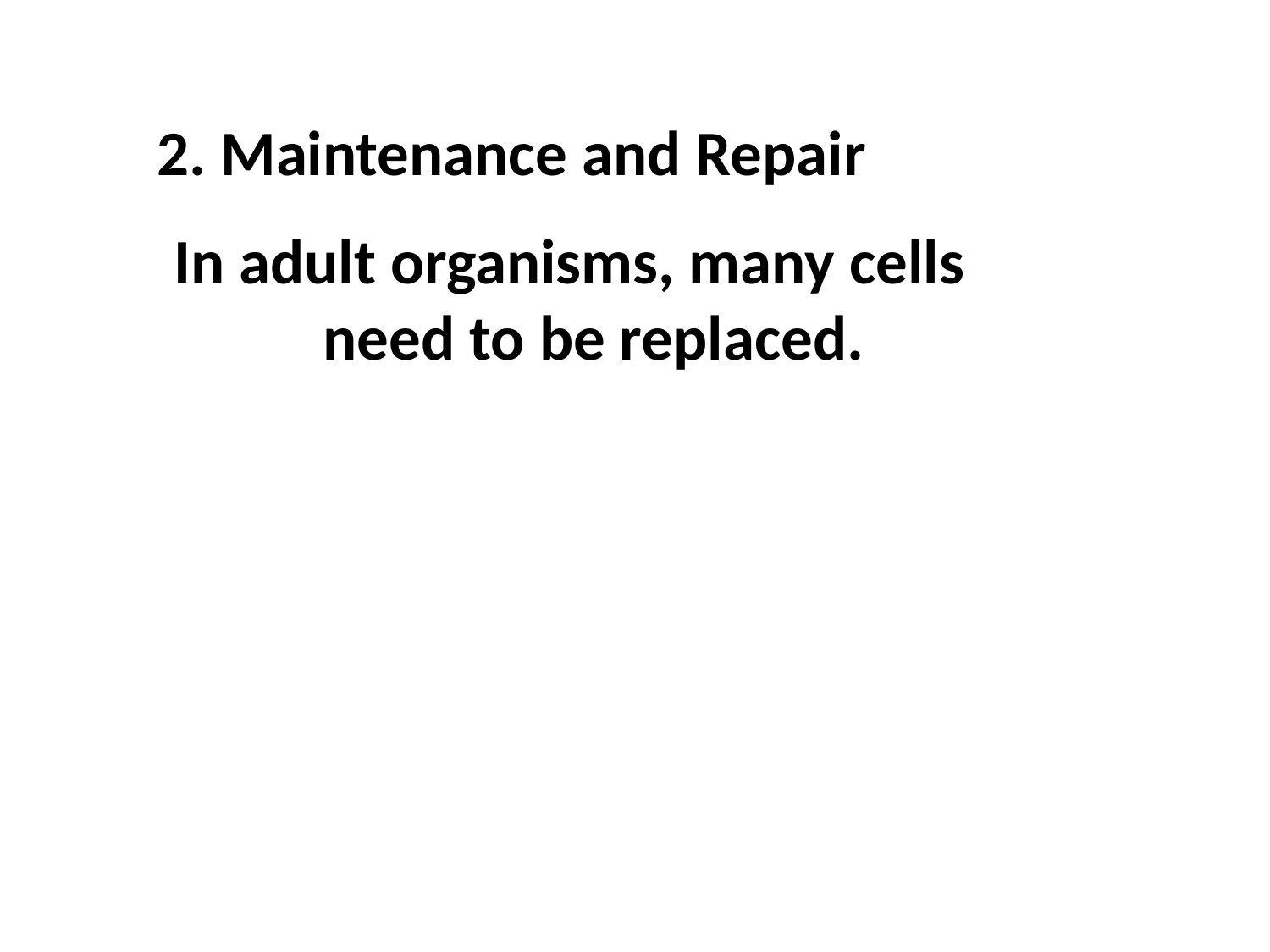

Maintenance and Repair
In adult organisms, many cells need to be replaced.